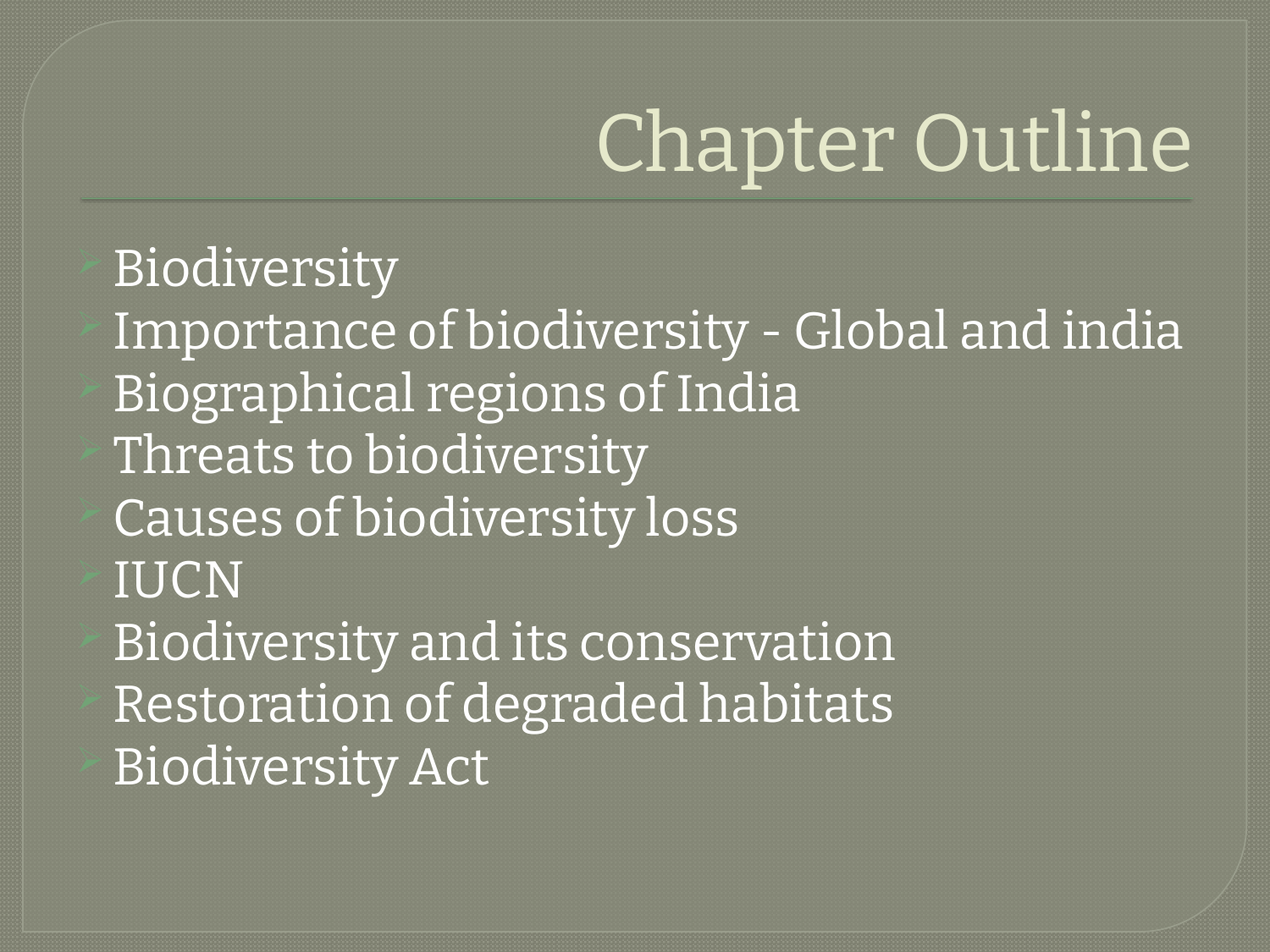

# Chapter Outline
Biodiversity
Importance of biodiversity - Global and india
Biographical regions of India
Threats to biodiversity
Causes of biodiversity loss
IUCN
Biodiversity and its conservation
Restoration of degraded habitats
Biodiversity Act